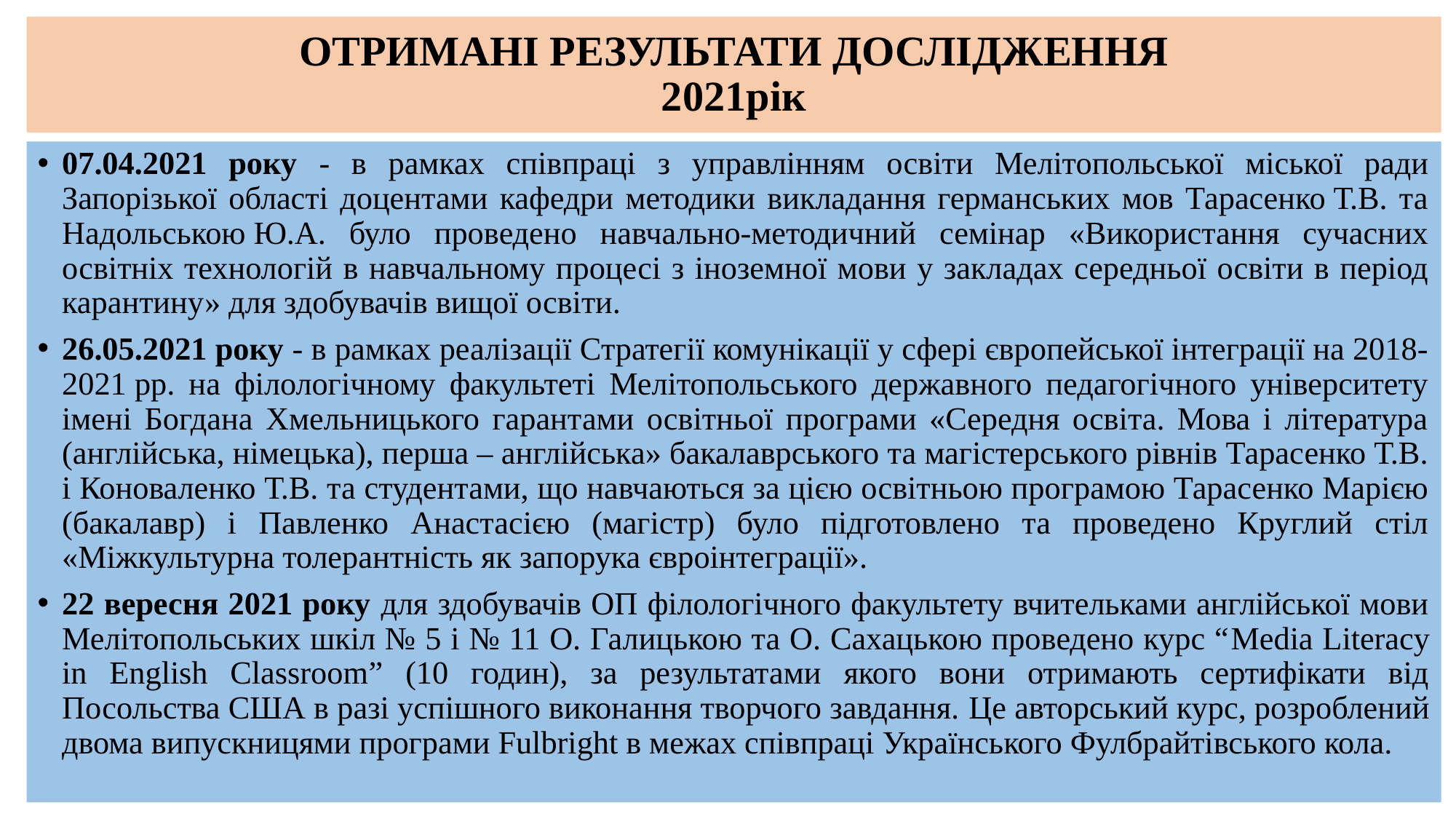

# ОТРИМАНІ РЕЗУЛЬТАТИ ДОСЛІДЖЕННЯ 2021рік
07.04.2021 року - в рамках співпраці з управлінням освіти Мелітопольської міської ради Запорізької області доцентами кафедри методики викладання германських мов Тарасенко Т.В. та Надольською Ю.А. було проведено навчально-методичний семінар «Використання сучасних освітніх технологій в навчальному процесі з іноземної мови у закладах середньої освіти в період карантину» для здобувачів вищої освіти.
26.05.2021 року - в рамках реалізації Стратегії комунікації у сфері європейської інтеграції на 2018-2021 рр. на філологічному факультеті Мелітопольського державного педагогічного університету імені Богдана Хмельницького гарантами освітньої програми «Середня освіта. Мова і література (англійська, німецька), перша – англійська» бакалаврського та магістерського рівнів Тарасенко Т.В. і Коноваленко Т.В. та студентами, що навчаються за цією освітньою програмою Тарасенко Марією (бакалавр) і Павленко Анастасією (магістр) було підготовлено та проведено Круглий стіл «Міжкультурна толерантність як запорука євроінтеграції».
22 вересня 2021 року для здобувачів ОП філологічного факультету вчительками англійської мови Мелітопольських шкіл № 5 і № 11 О. Галицькою та О. Сахацькою проведено курс “Media Literacy in English Classroom” (10 годин), за результатами якого вони отримають сертифікати від Посольства США в разі успішного виконання творчого завдання. Це авторський курс, розроблений двома випускницями програми Fulbright в межах співпраці Українського Фулбрайтівського кола.